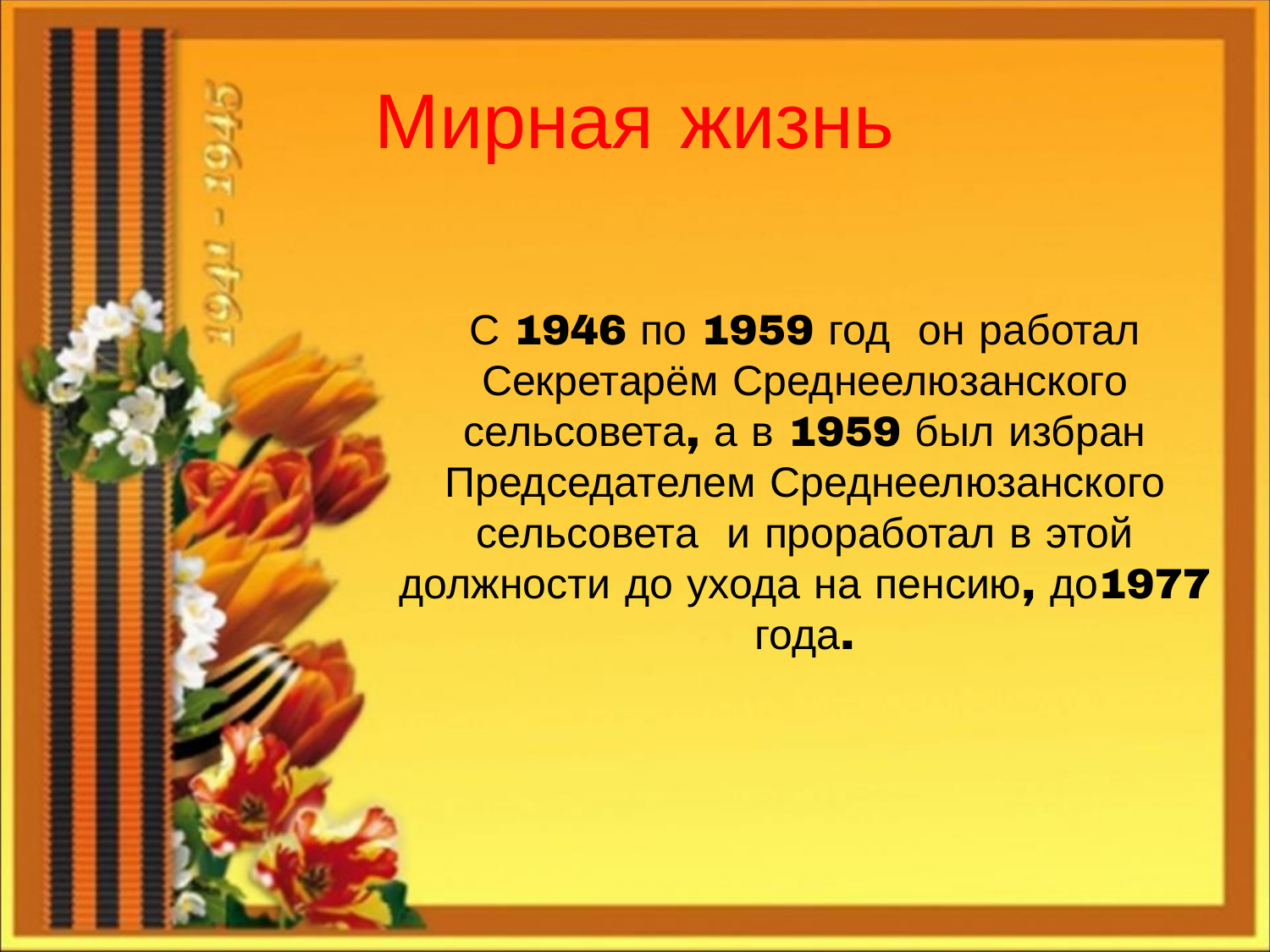

# Мирная жизнь

С 1946 по 1959 год  он работал Секретарём Среднеелюзанского сельсовета, а в 1959 был избран Председателем Среднеелюзанского сельсовета  и проработал в этой должности до ухода на пенсию, до1977 года.